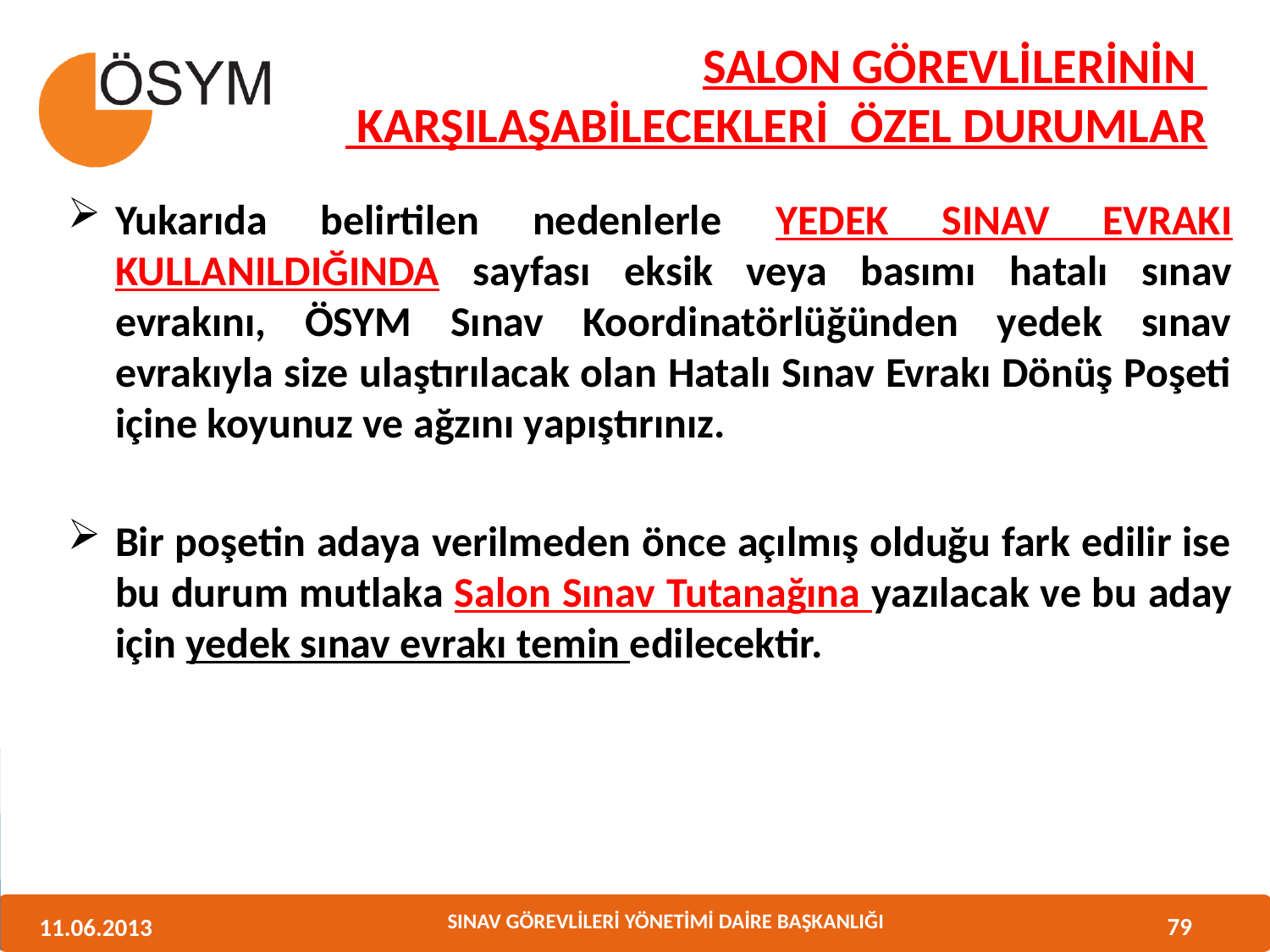

# SALON GÖREVLİLERİNİN KARŞILAŞABİLECEKLERİ  ÖZEL DURUMLAR
Yukarıda belirtilen nedenlerle YEDEK SINAV EVRAKI KULLANILDIĞINDA sayfası eksik veya basımı hatalı sınav evrakını, ÖSYM Sınav Koordinatörlüğünden yedek sınav evrakıyla size ulaştırılacak olan Hatalı Sınav Evrakı Dönüş Poşeti içine koyunuz ve ağzını yapıştırınız.

Bir poşetin adaya verilmeden önce açılmış olduğu fark edilir ise bu durum mutlaka Salon Sınav Tutanağına yazılacak ve bu aday için yedek sınav evrakı temin edilecektir.
79
11.06.2013